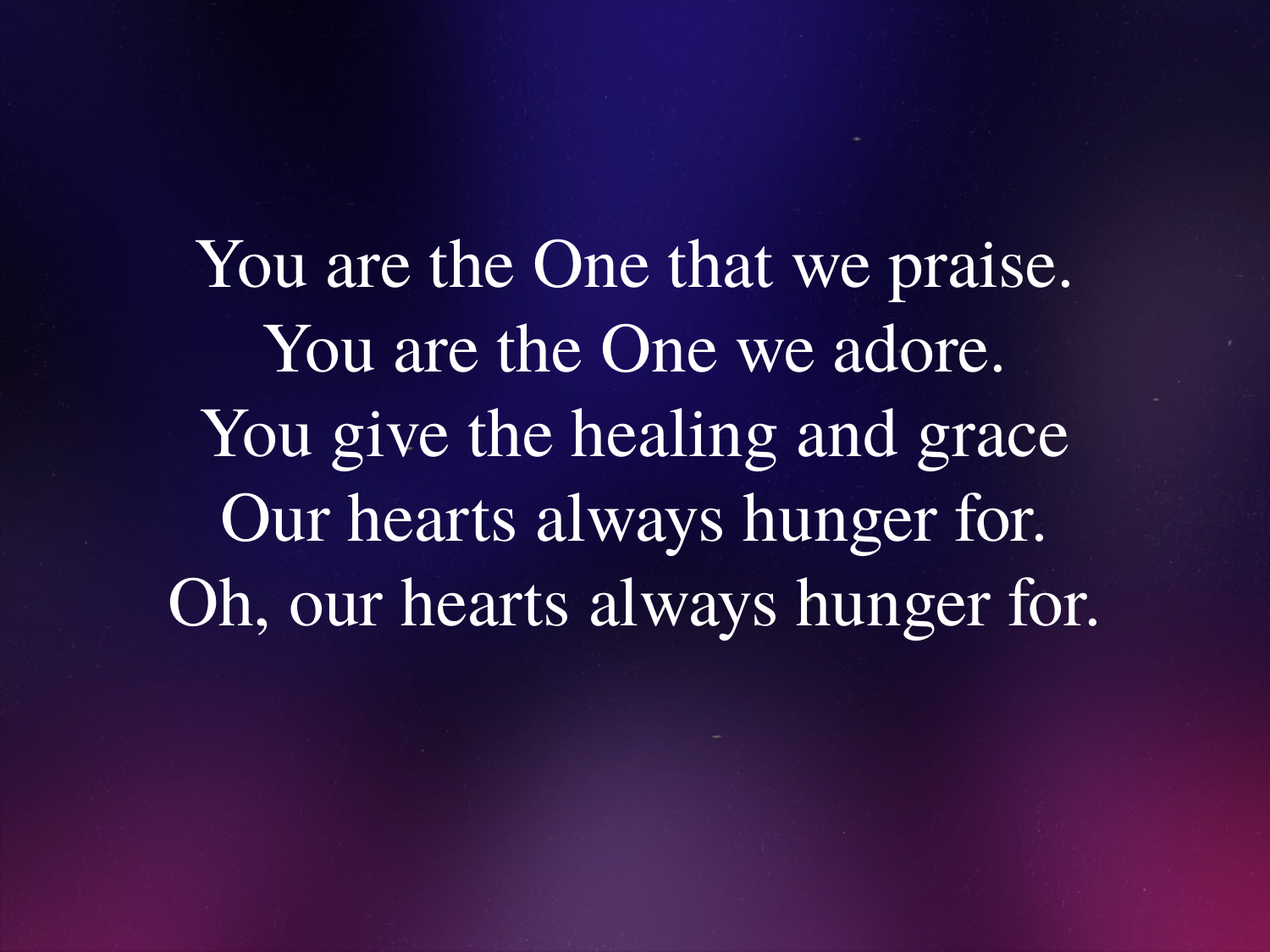

# You are the One that we praise. You are the One we adore. You give the healing and grace Our hearts always hunger for. Oh, our hearts always hunger for.